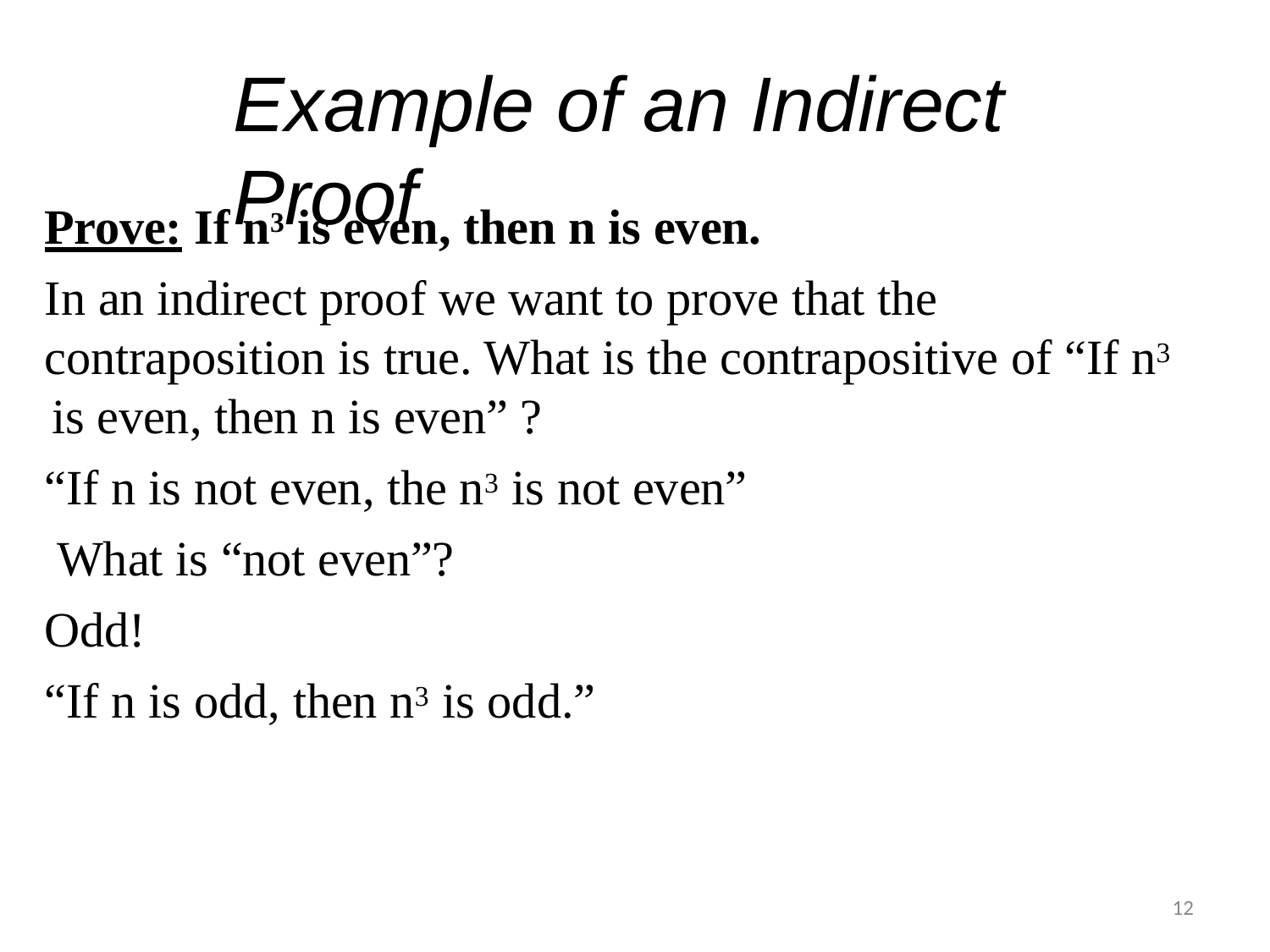

# Example of an Indirect Proof
Prove: If n3 is even, then n is even.
In an indirect proof we want to prove that the  contraposition is true. What is the contrapositive of “If n3  is even, then n is even” ?
“If n is not even, the n3 is not even”  What is “not even”?
Odd!
“If n is odd, then n3 is odd.”
12